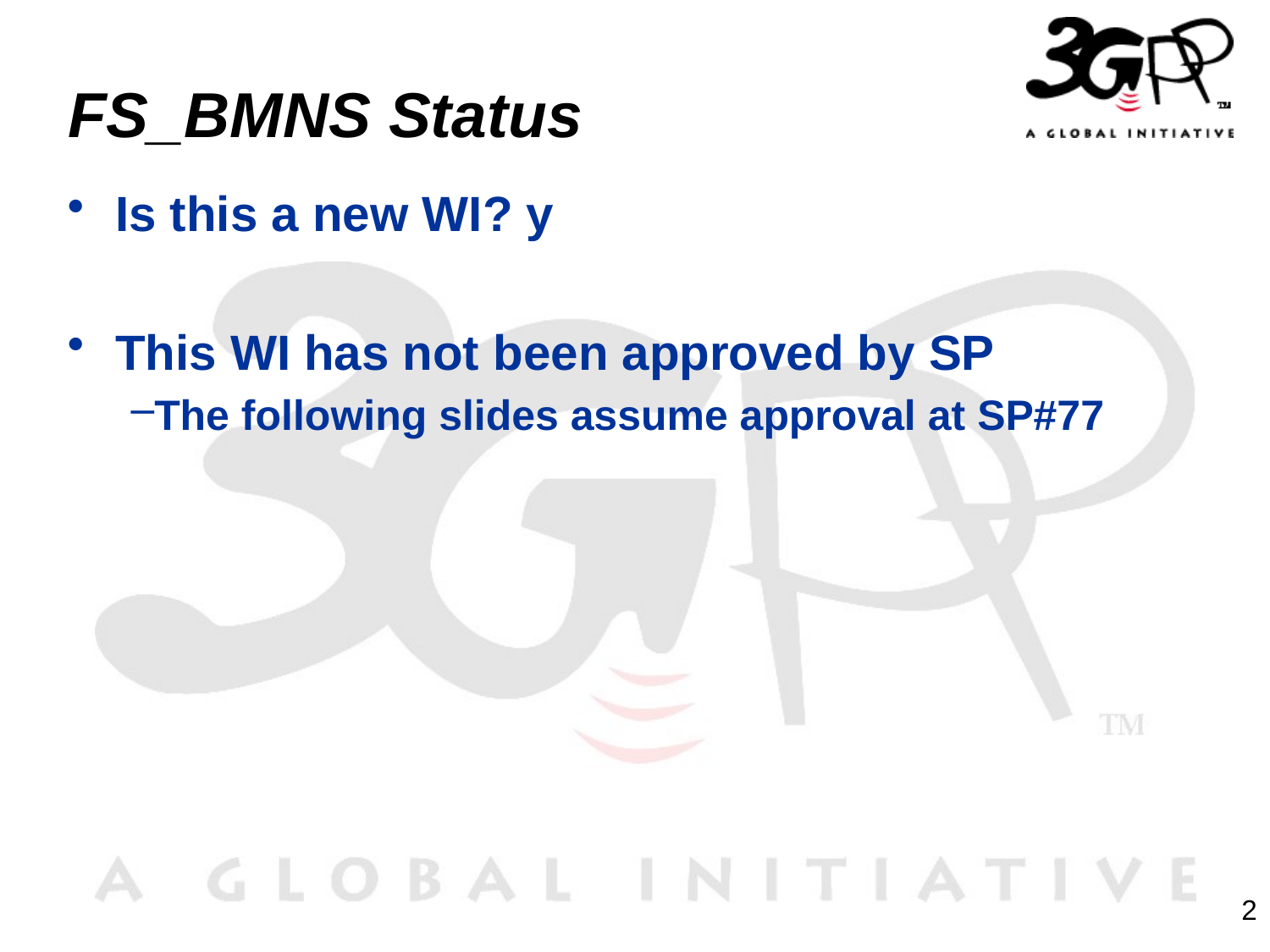

# FS_BMNS Status
Is this a new WI? y

This WI has not been approved by SP
The following slides assume approval at SP#77
2